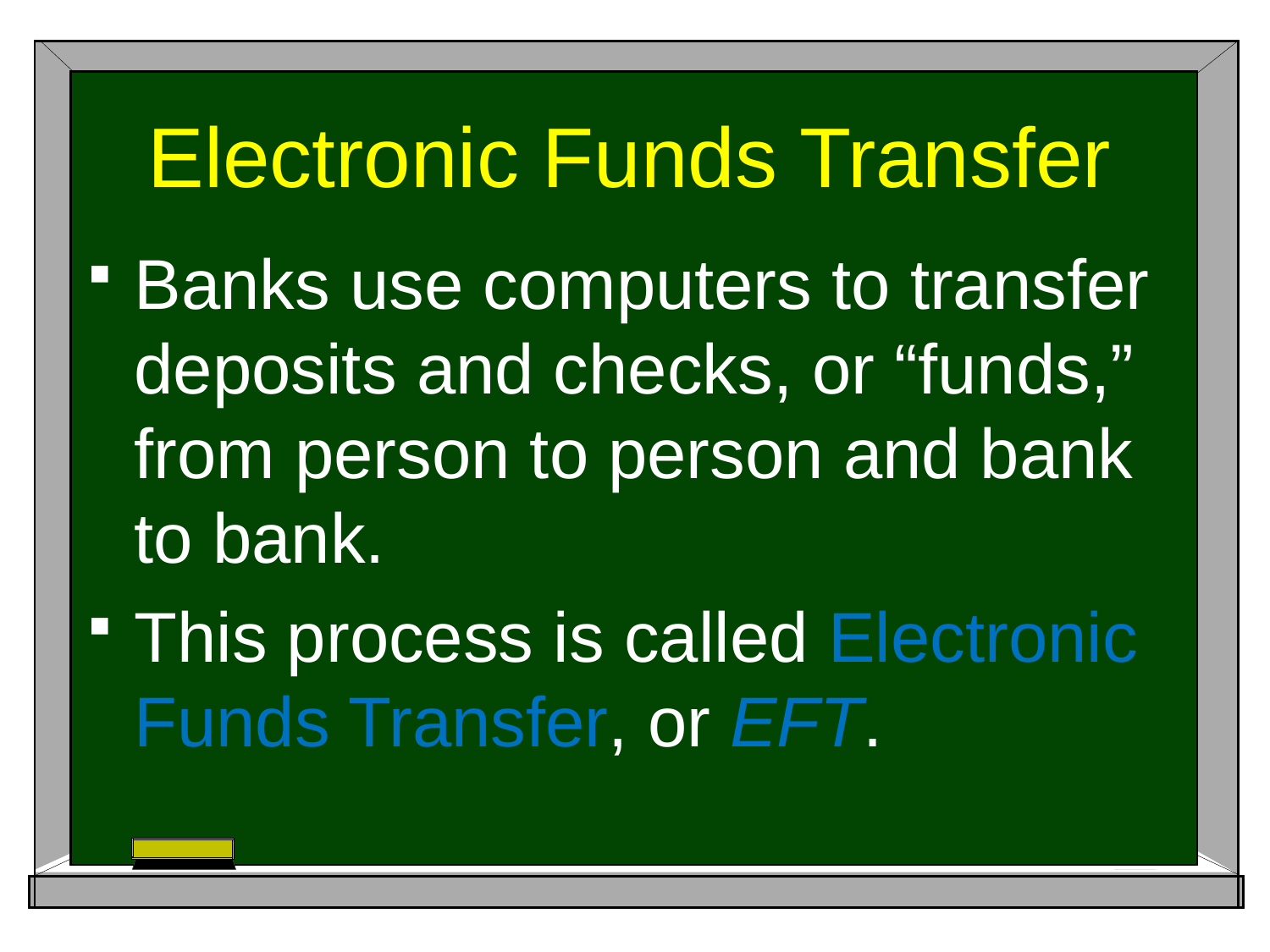

# Electronic Funds Transfer
Banks use computers to transfer deposits and checks, or “funds,” from person to person and bank to bank.
This process is called Electronic Funds Transfer, or EFT.